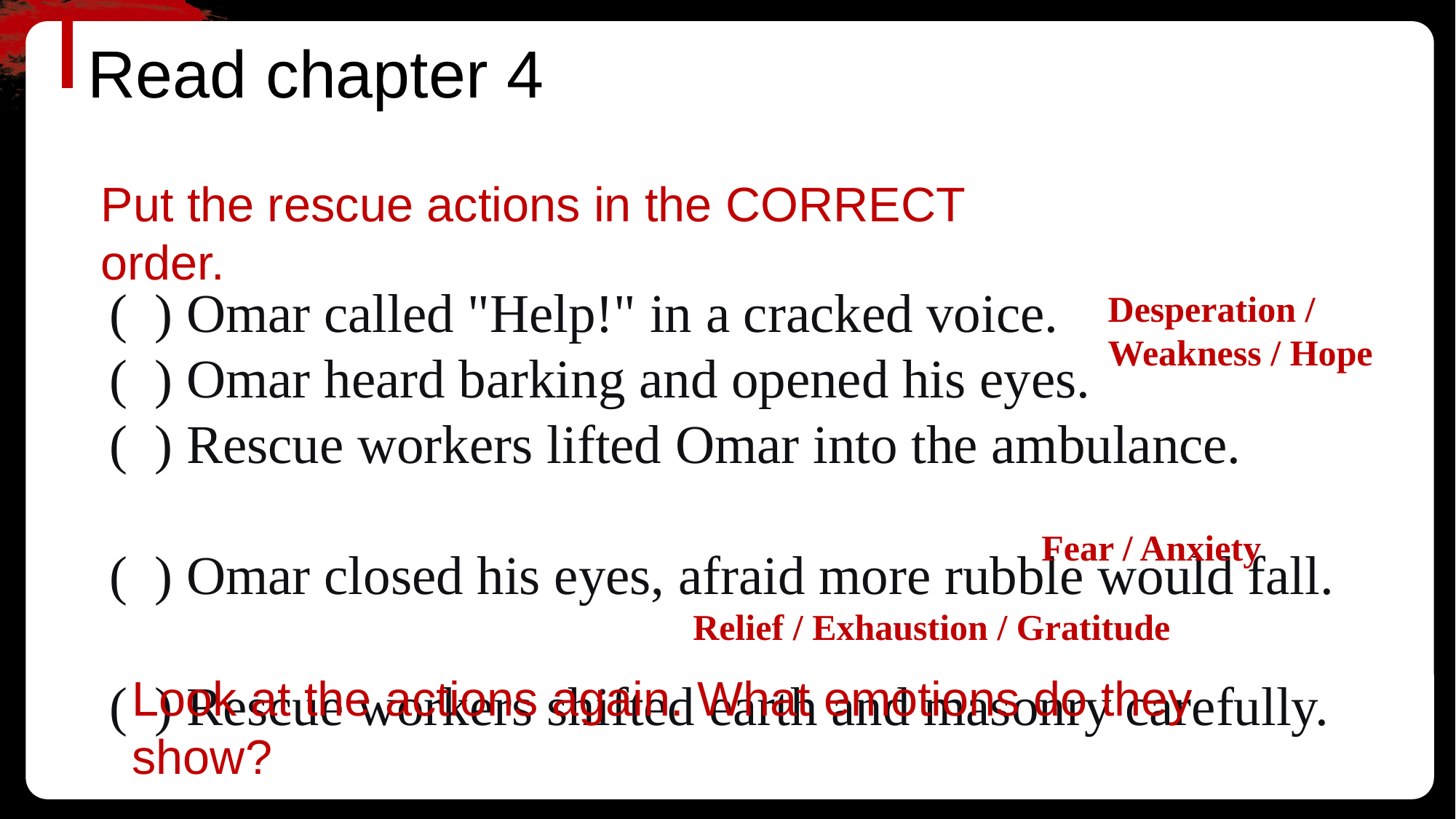

Read chapter 4

Put the rescue actions in the CORRECT order.
(  ) Omar called "Help!" in a cracked voice.
(  ) Omar heard barking and opened his eyes.
(  ) Rescue workers lifted Omar into the ambulance.
(  ) Omar closed his eyes, afraid more rubble would fall.
(  ) Rescue workers shifted earth and masonry carefully.
Desperation / Weakness / Hope
Fear / Anxiety
Relief / Exhaustion / Gratitude
Look at the actions again. What emotions do they show?